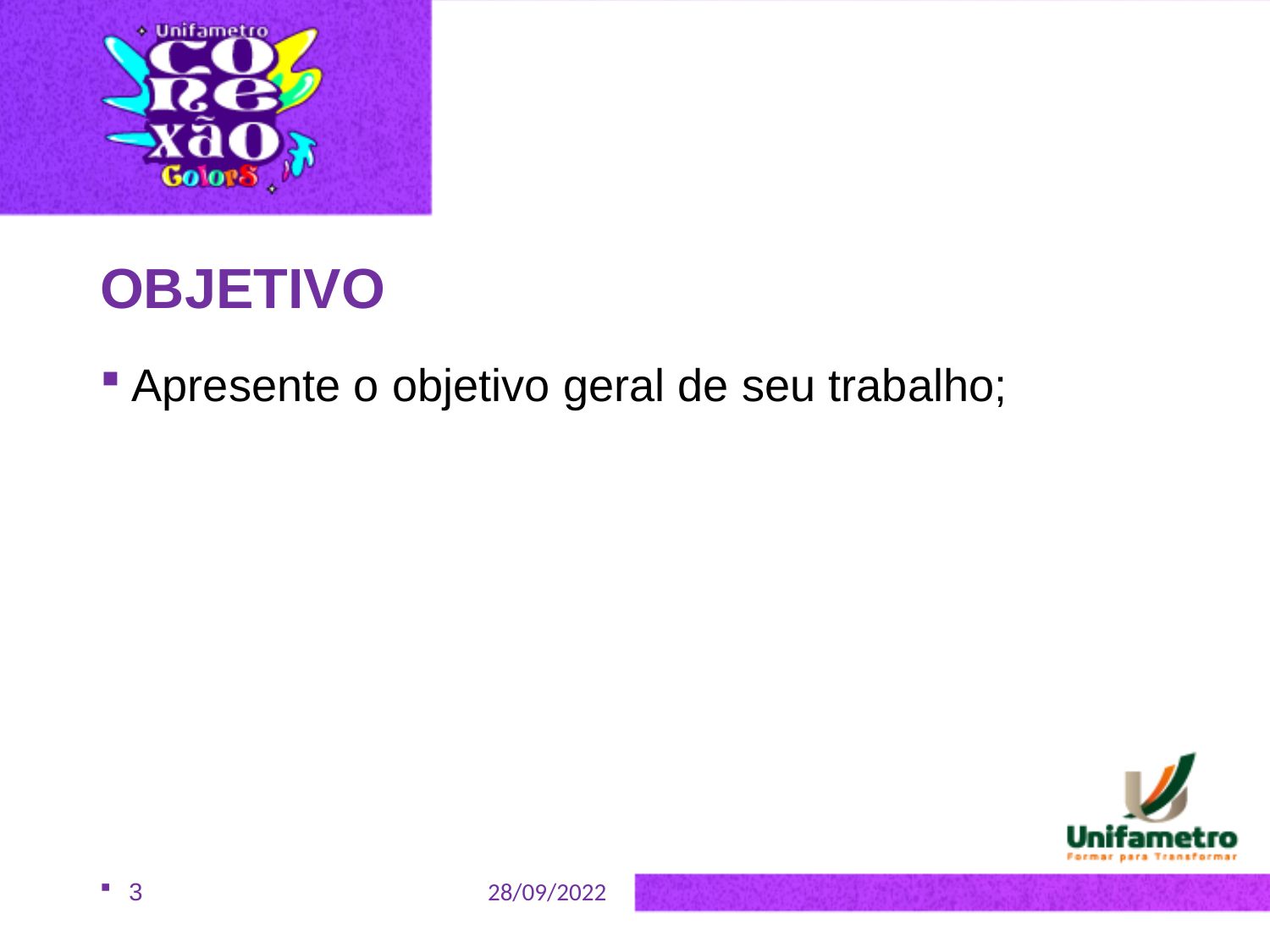

# OBJETIVO
Apresente o objetivo geral de seu trabalho;
3
28/09/2022
3